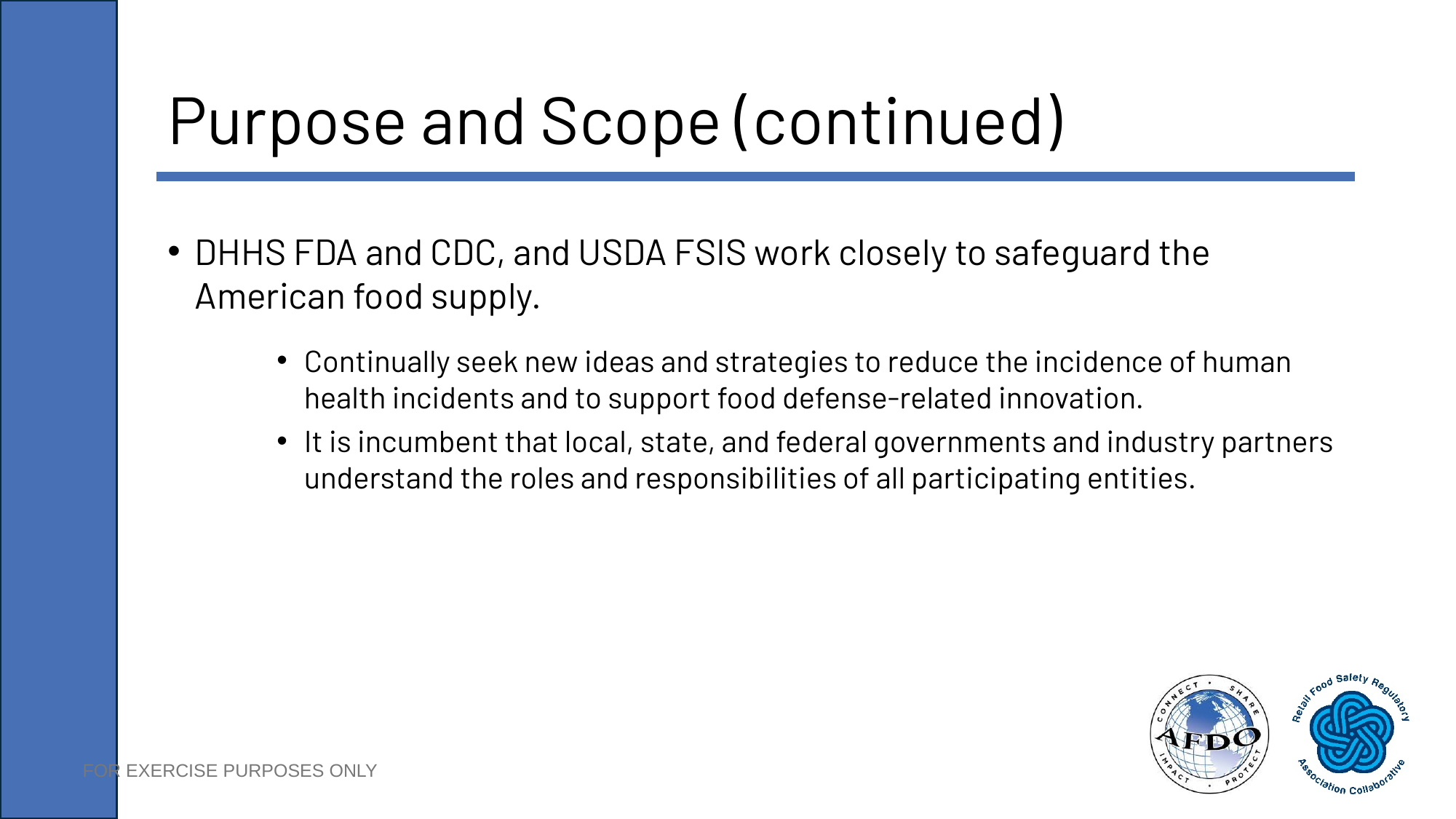

# Purpose and Scope (continued)
DHHS FDA and CDC, and USDA FSIS work closely to safeguard the American food supply.
Continually seek new ideas and strategies to reduce the incidence of human health incidents and to support food defense-related innovation.
It is incumbent that local, state, and federal governments and industry partners understand the roles and responsibilities of all participating entities.

FOR EXERCISE PURPOSES ONLY